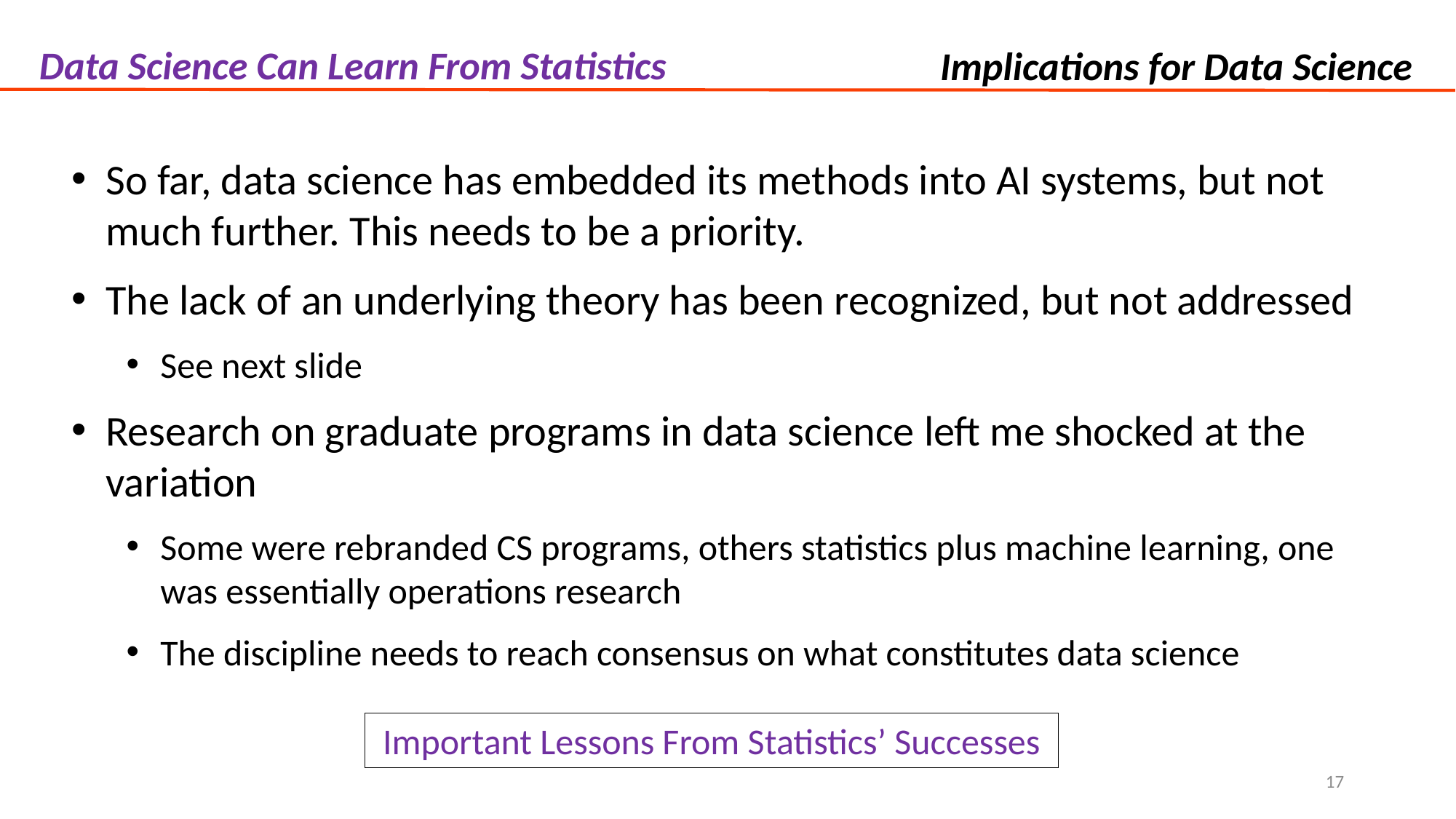

Data Science Can Learn From Statistics
Implications for Data Science

So far, data science has embedded its methods into AI systems, but not much further. This needs to be a priority.
The lack of an underlying theory has been recognized, but not addressed
See next slide
Research on graduate programs in data science left me shocked at the variation
Some were rebranded CS programs, others statistics plus machine learning, one was essentially operations research
The discipline needs to reach consensus on what constitutes data science
Important Lessons From Statistics’ Successes
17